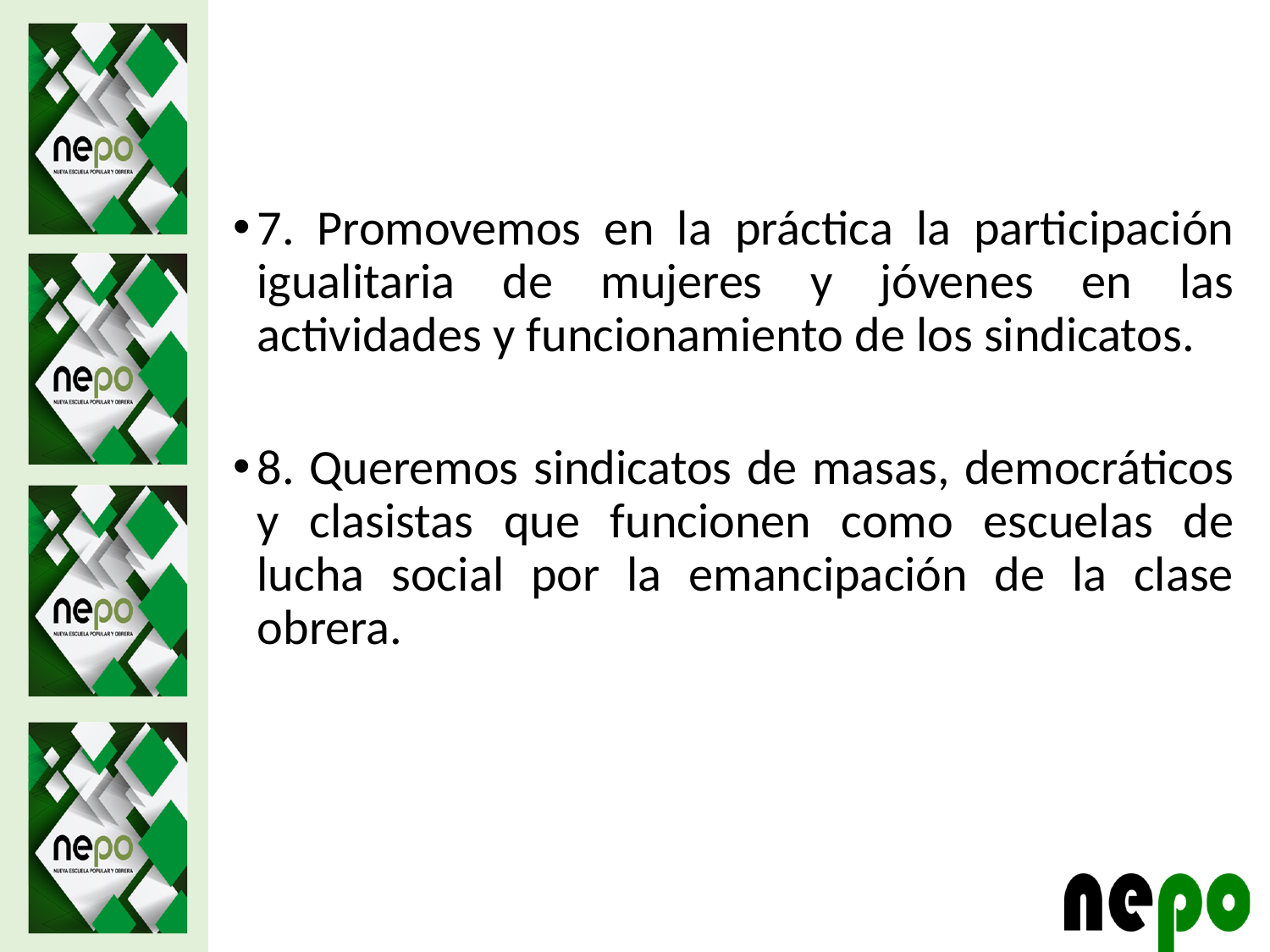

7. Promovemos en la práctica la participación igualitaria de mujeres y jóvenes en las actividades y funcionamiento de los sindicatos.

8. Queremos sindicatos de masas, democráticos y clasistas que funcionen como escuelas de lucha social por la emancipación de la clase obrera.